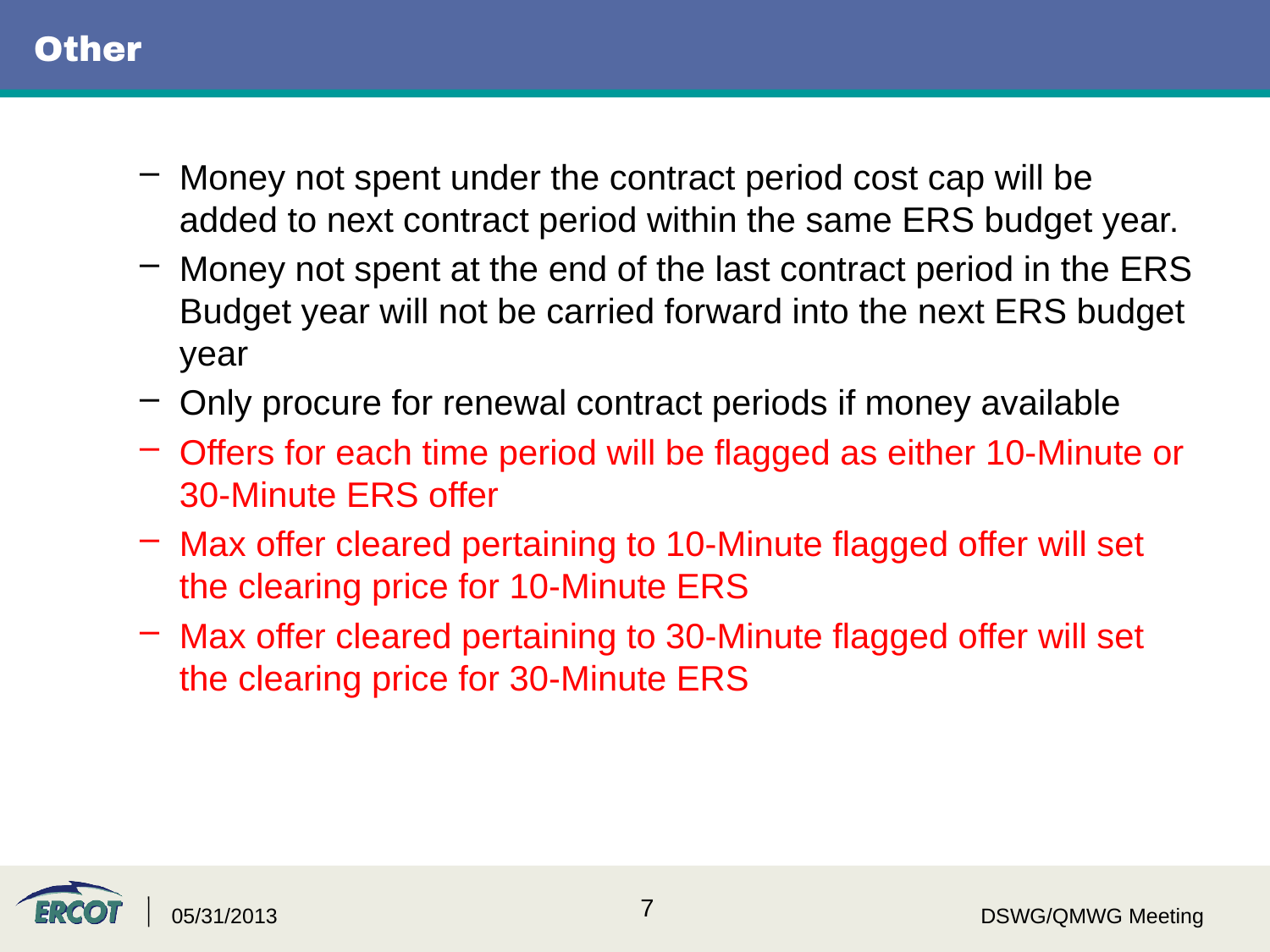

# Other
Money not spent under the contract period cost cap will be added to next contract period within the same ERS budget year.
Money not spent at the end of the last contract period in the ERS Budget year will not be carried forward into the next ERS budget year
Only procure for renewal contract periods if money available
Offers for each time period will be flagged as either 10-Minute or 30-Minute ERS offer
Max offer cleared pertaining to 10-Minute flagged offer will set the clearing price for 10-Minute ERS
Max offer cleared pertaining to 30-Minute flagged offer will set the clearing price for 30-Minute ERS

7
05/31/2013
DSWG/QMWG Meeting